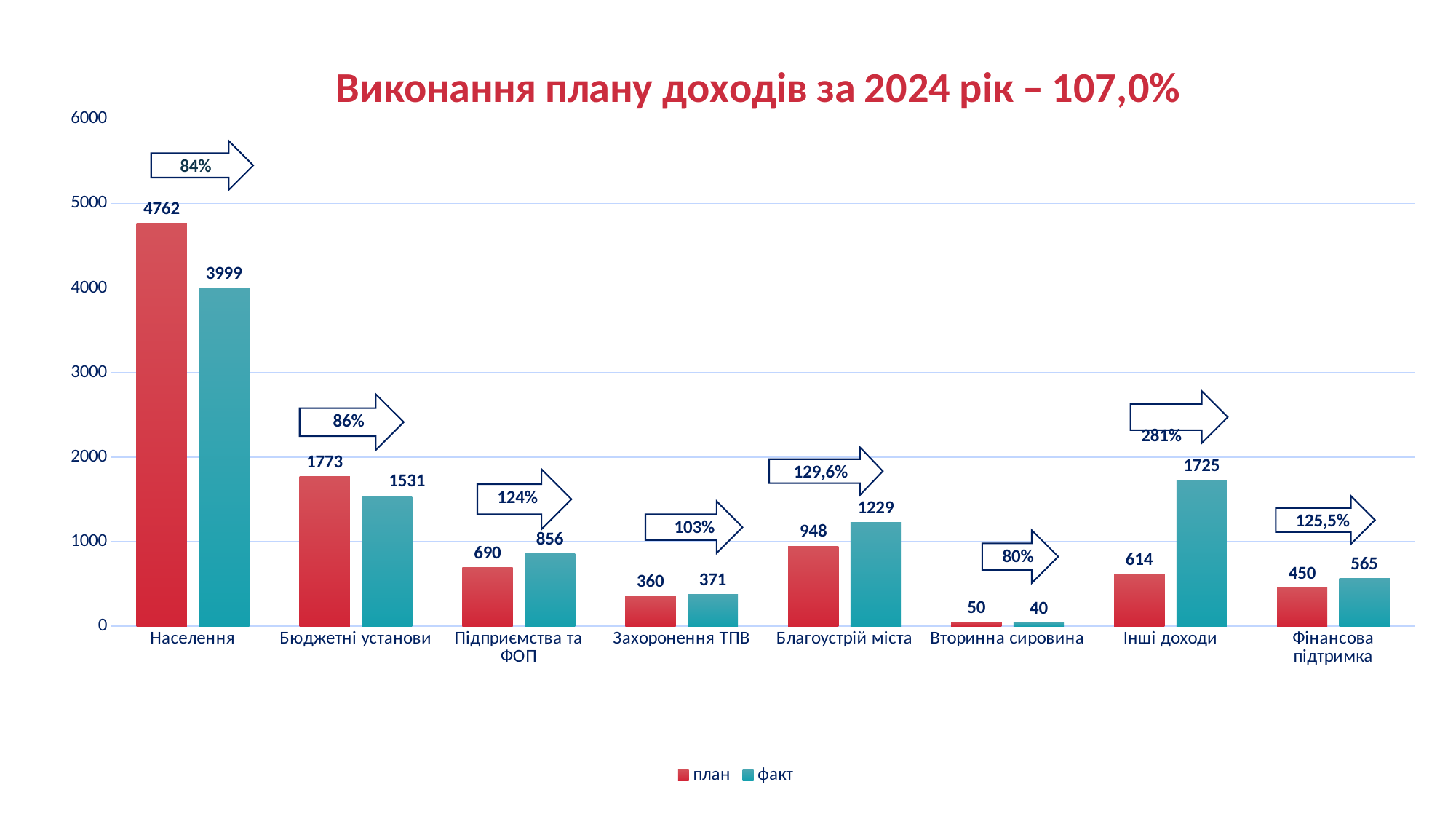

### Chart: Виконання плану доходів за 2024 рік – 107,0%

| Category | план | факт |
|---|---|---|
| Населення | 4762.0 | 3999.0 |
| Бюджетні установи | 1773.0 | 1531.0 |
| Підприємства та ФОП | 690.0 | 856.0 |
| Захоронення ТПВ | 360.0 | 371.0 |
| Благоустрій міста | 948.0 | 1229.0 |
| Вторинна сировина | 50.0 | 40.0 |
| Інші доходи | 614.0 | 1725.0 |
| Фінансова підтримка | 450.0 | 565.0 |